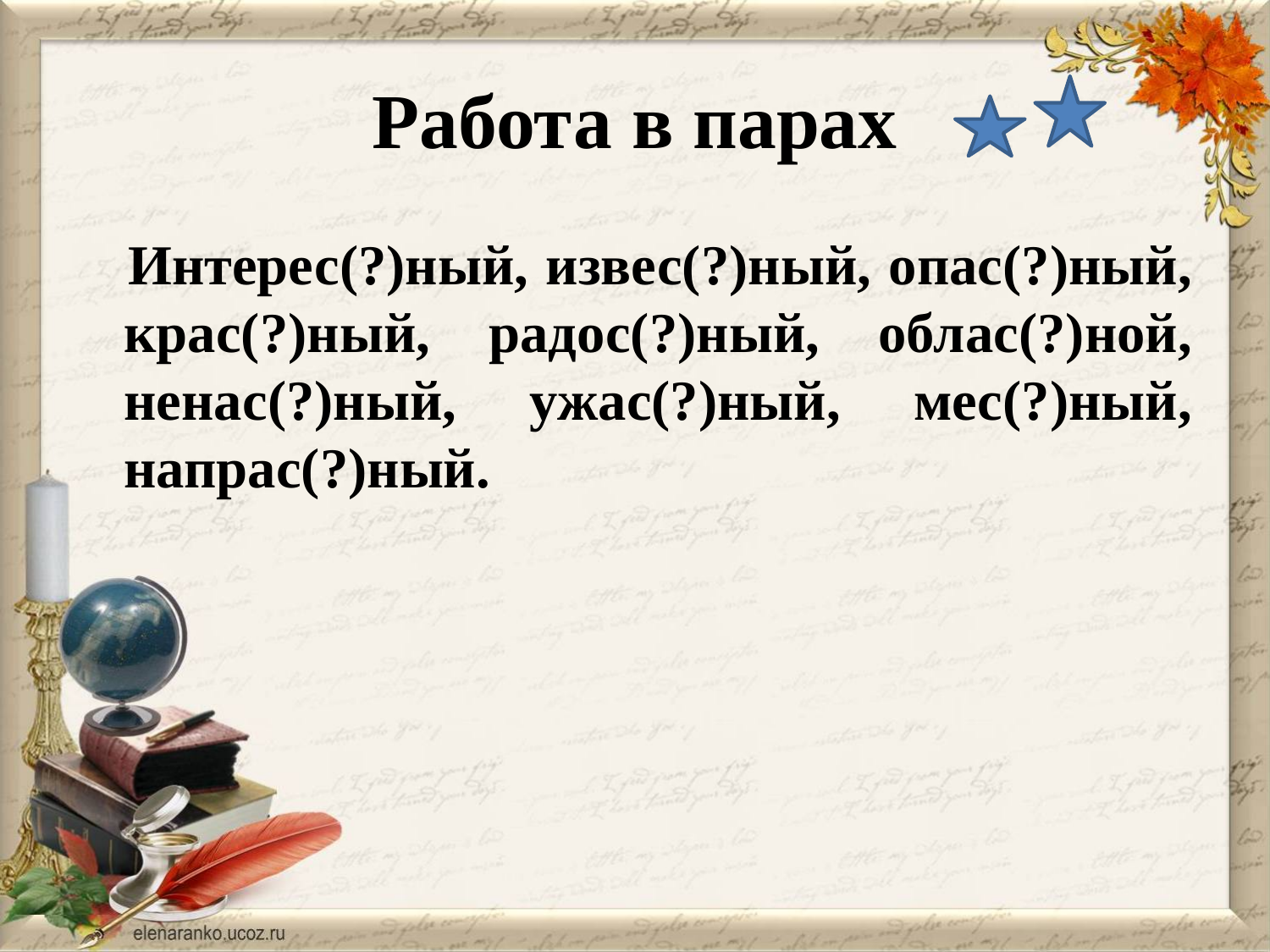

# Работа в парах

   Интерес(?)ный, извес(?)ный, опас(?)ный, крас(?)ный, радос(?)ный, облас(?)ной, ненас(?)ный, ужас(?)ный, мес(?)ный, напрас(?)ный.